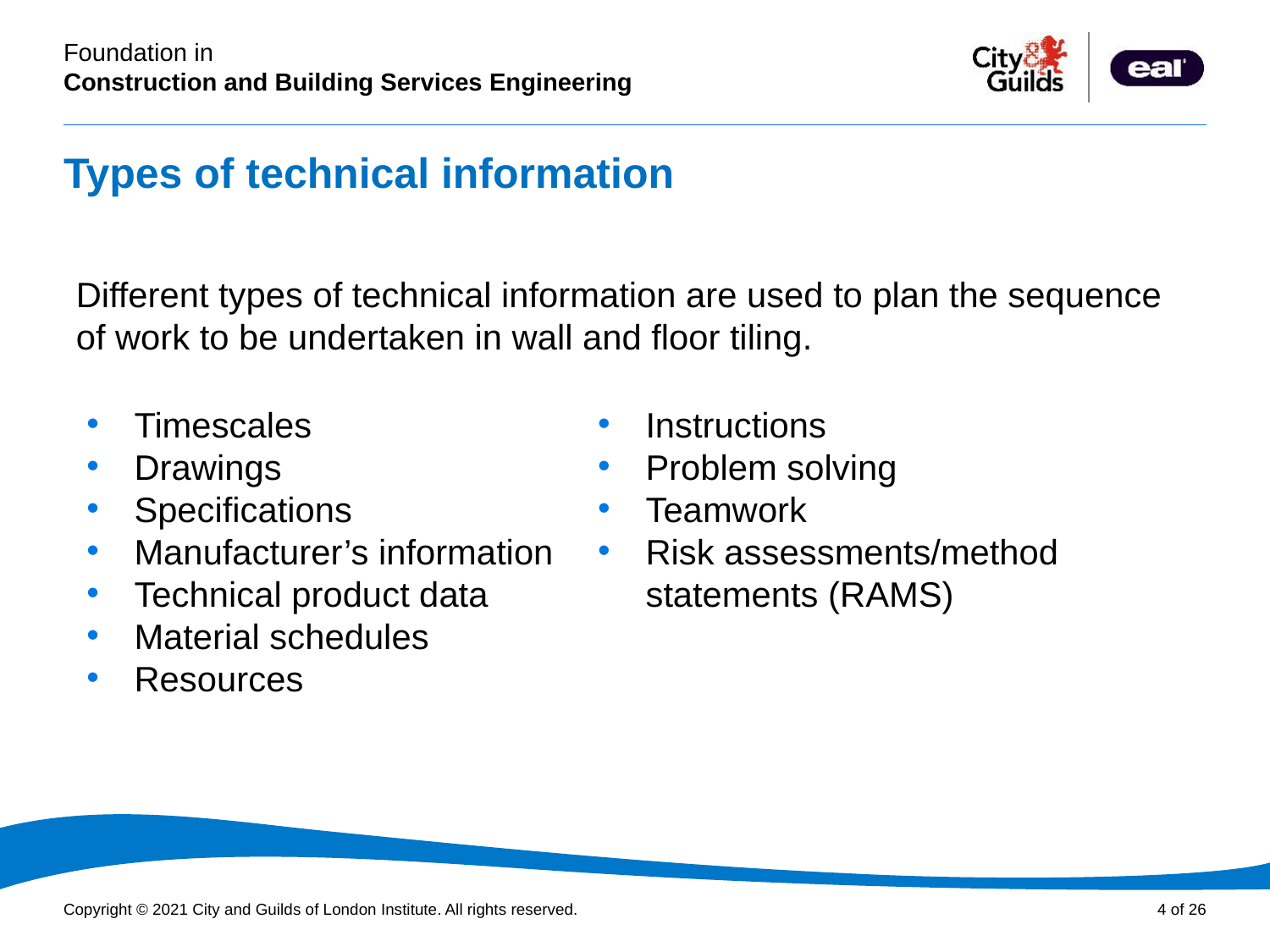

# Types of technical information

PowerPoint presentation
Different types of technical information are used to plan the sequence of work to be undertaken in wall and floor tiling.

Timescales
Drawings
Specifications
Manufacturer’s information
Technical product data
Material schedules
Resources
Instructions
Problem solving
Teamwork
Risk assessments/method statements (RAMS)